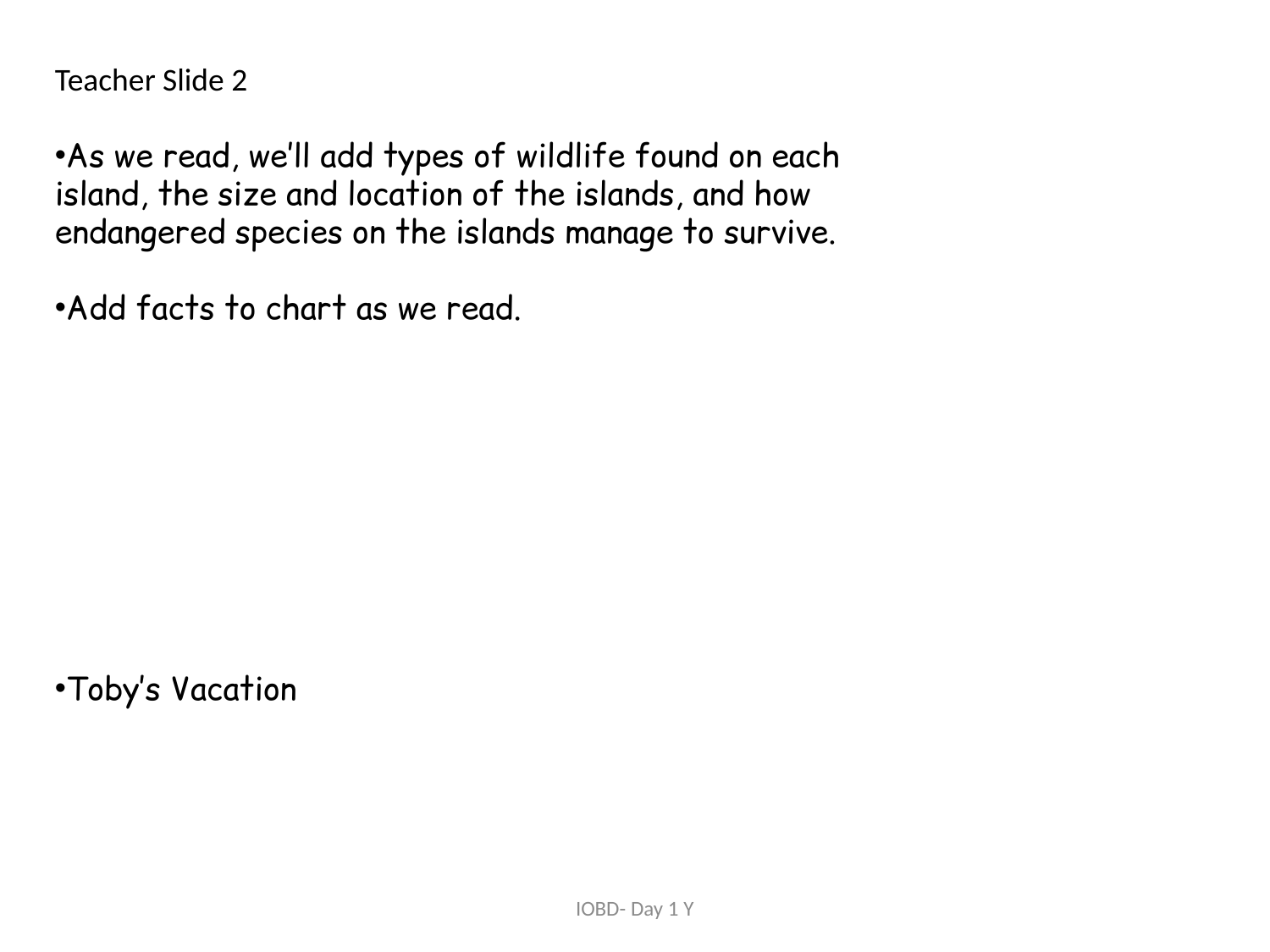

Teacher Slide 2

As we read, we’ll add types of wildlife found on each island, the size and location of the islands, and how endangered species on the islands manage to survive.

Add facts to chart as we read.

Toby’s Vacation
IOBD- Day 1 Y